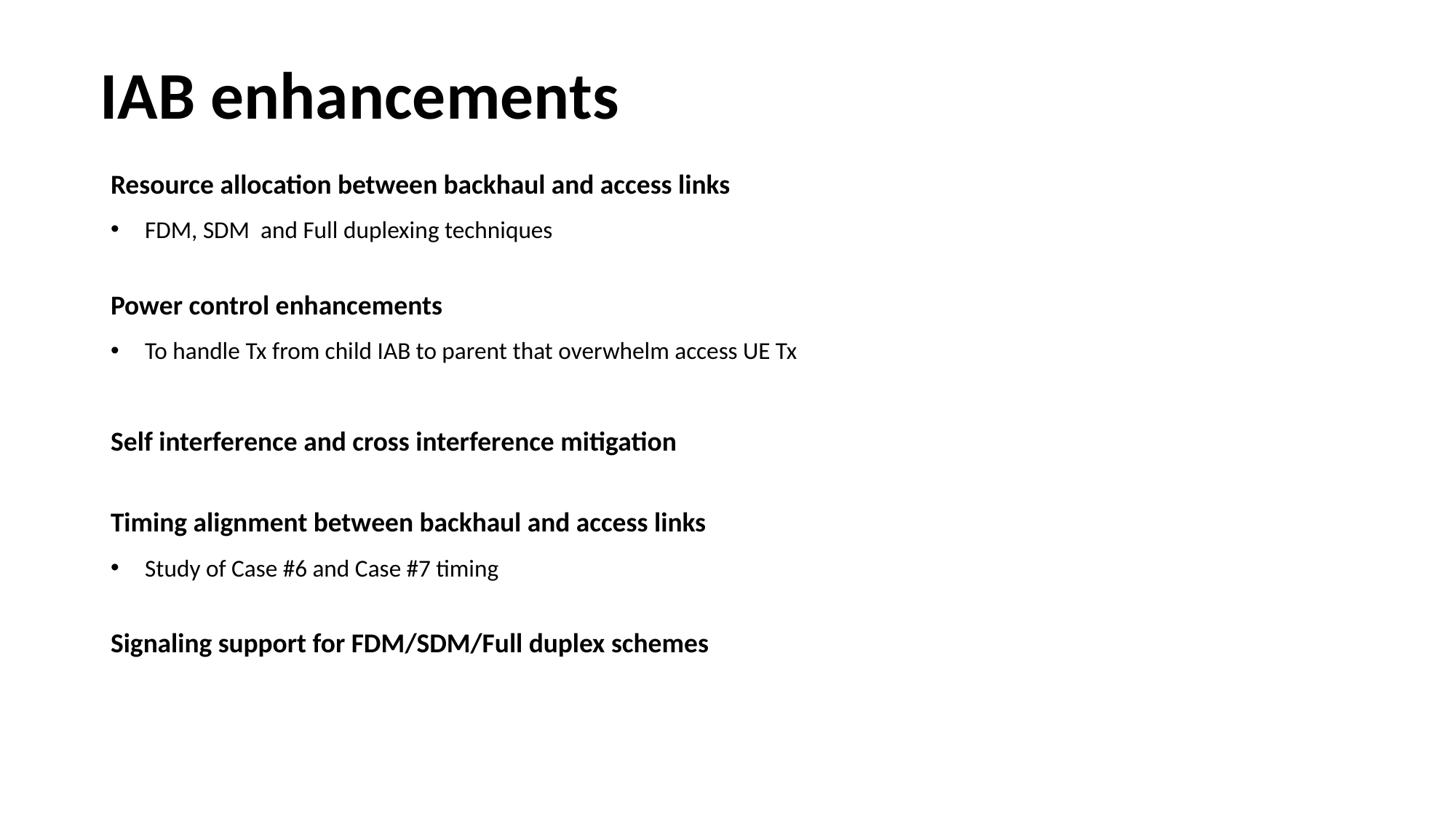

# IAB enhancements
Resource allocation between backhaul and access links
FDM, SDM  and Full duplexing techniques

Power control enhancements
To handle Tx from child IAB to parent that overwhelm access UE Tx

Self interference and cross interference mitigation

Timing alignment between backhaul and access links
Study of Case #6 and Case #7 timing

Signaling support for FDM/SDM/Full duplex schemes